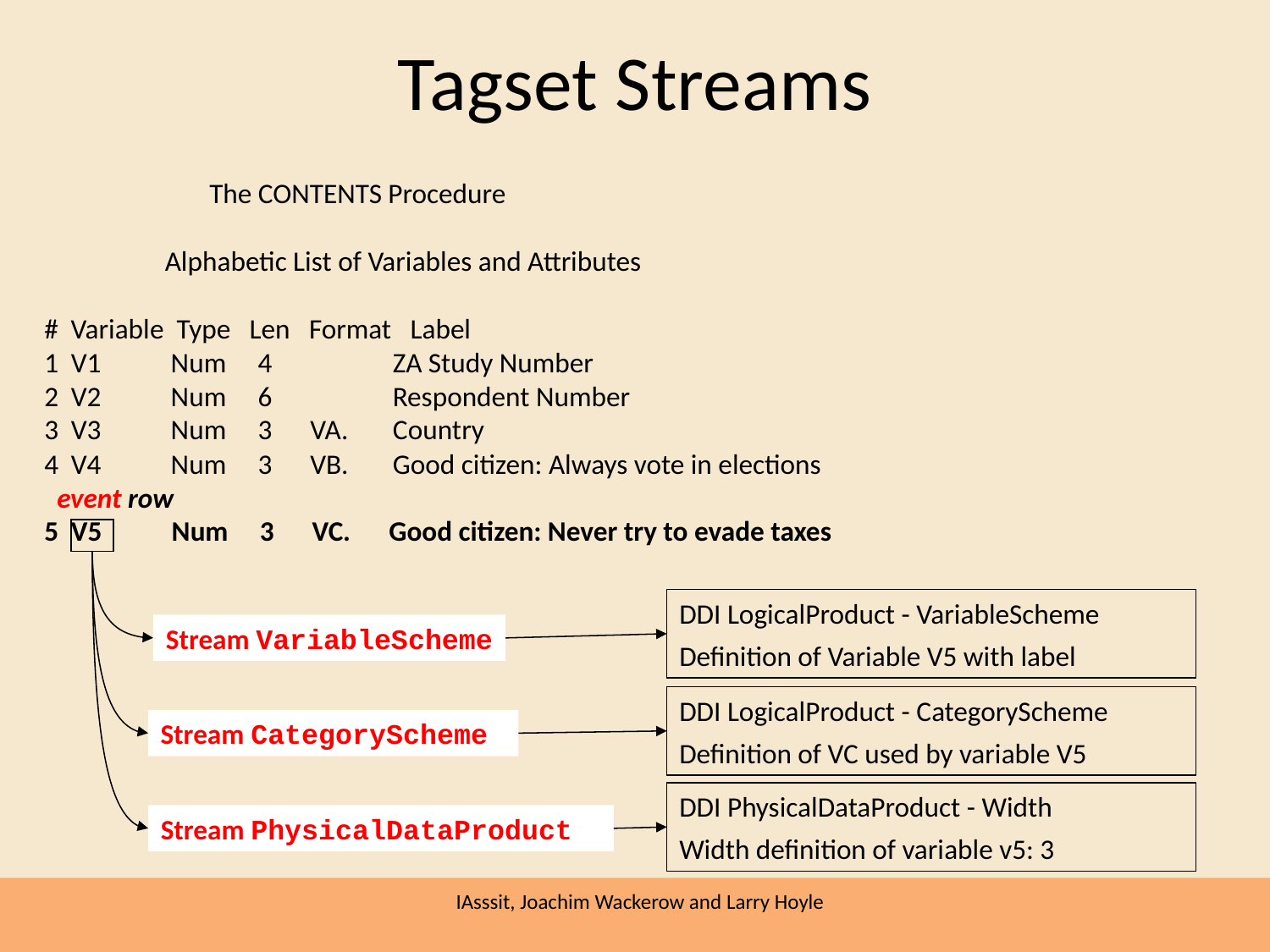

# Tagset Streams
                          The CONTENTS Procedure

                   Alphabetic List of Variables and Attributes

#  Variable  Type   Len   Format   Label
1  V1           Num     4                   ZA Study Number
2  V2           Num     6                   Respondent Number
3  V3           Num     3      VA.       Country
4  V4           Num     3      VB.       Good citizen: Always vote in elections
  event row
5  V5           Num     3      VC.      Good citizen: Never try to evade taxes

Stream VariableScheme
Stream CategoryScheme
Stream PhysicalDataProduct
DDI LogicalProduct - VariableScheme
Definition of Variable V5 with label
DDI LogicalProduct - CategoryScheme
Definition of VC used by variable V5
DDI PhysicalDataProduct - Width
Width definition of variable v5: 3
IAsssit, Joachim Wackerow and Larry Hoyle